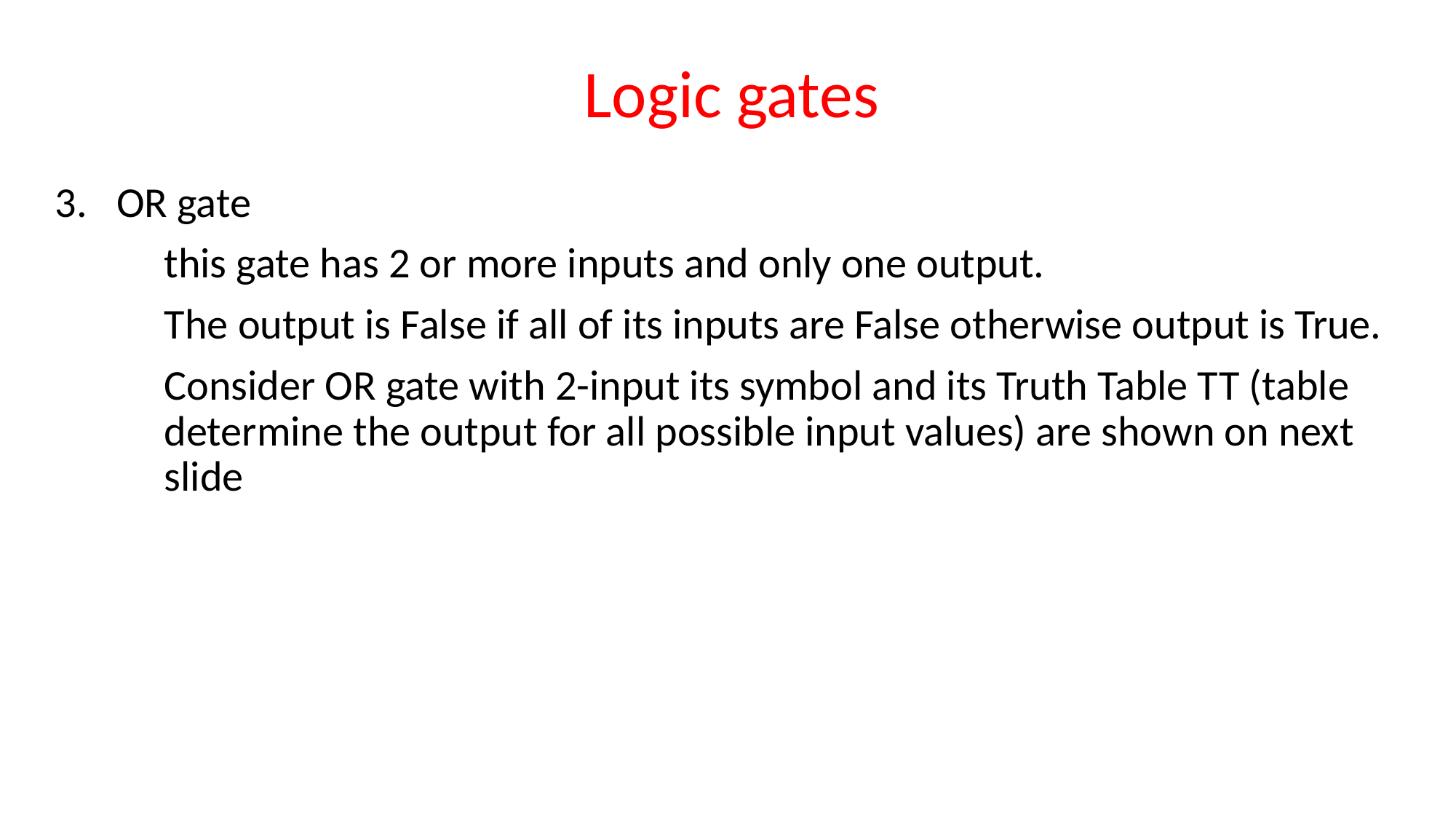

# Logic gates
OR gate
this gate has 2 or more inputs and only one output.
The output is False if all of its inputs are False otherwise output is True.
Consider OR gate with 2-input its symbol and its Truth Table TT (table determine the output for all possible input values) are shown on next slide